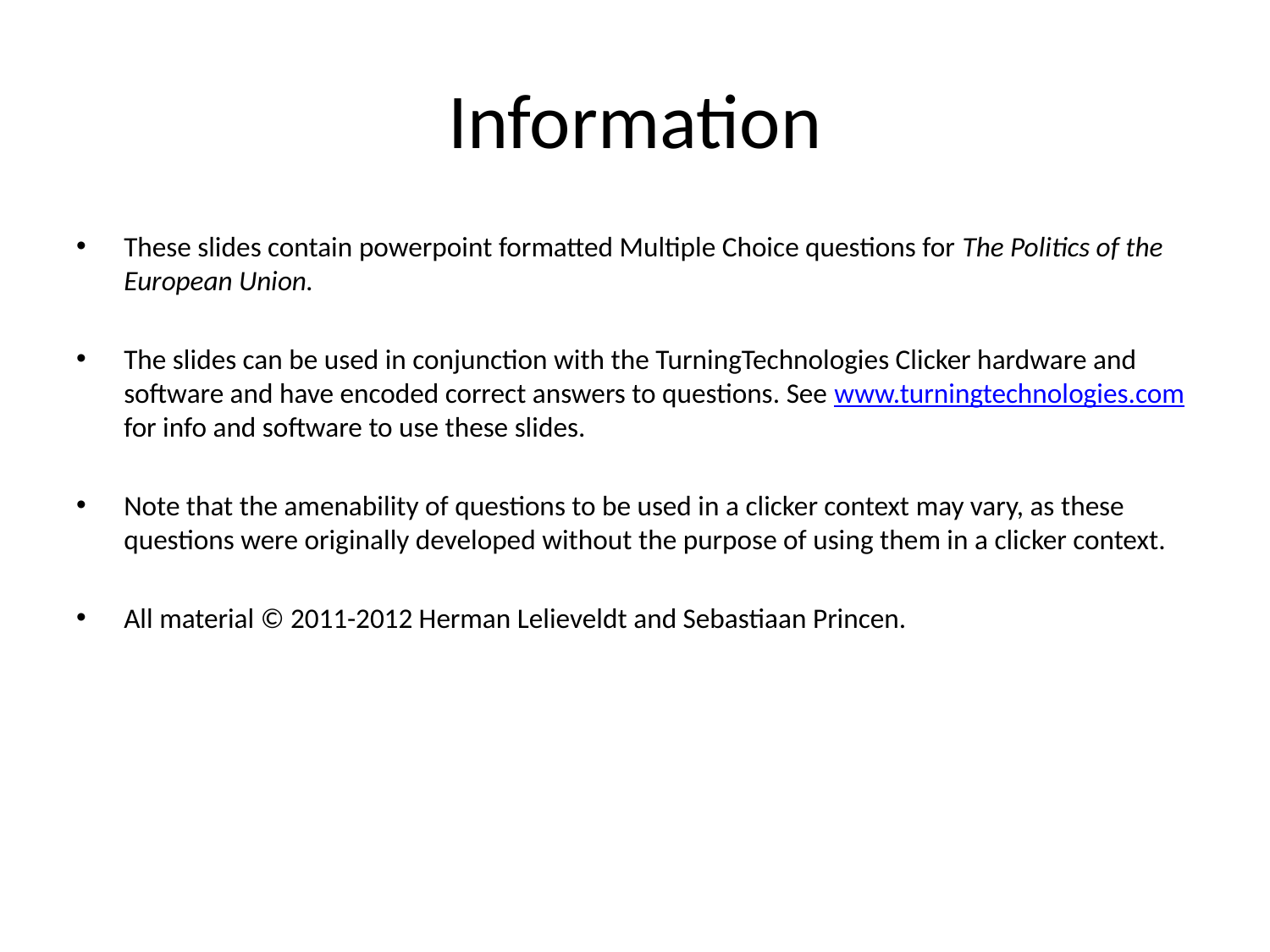

# Information
These slides contain powerpoint formatted Multiple Choice questions for The Politics of the European Union.

The slides can be used in conjunction with the TurningTechnologies Clicker hardware and software and have encoded correct answers to questions. See www.turningtechnologies.com for info and software to use these slides.

Note that the amenability of questions to be used in a clicker context may vary, as these questions were originally developed without the purpose of using them in a clicker context.

All material © 2011-2012 Herman Lelieveldt and Sebastiaan Princen.